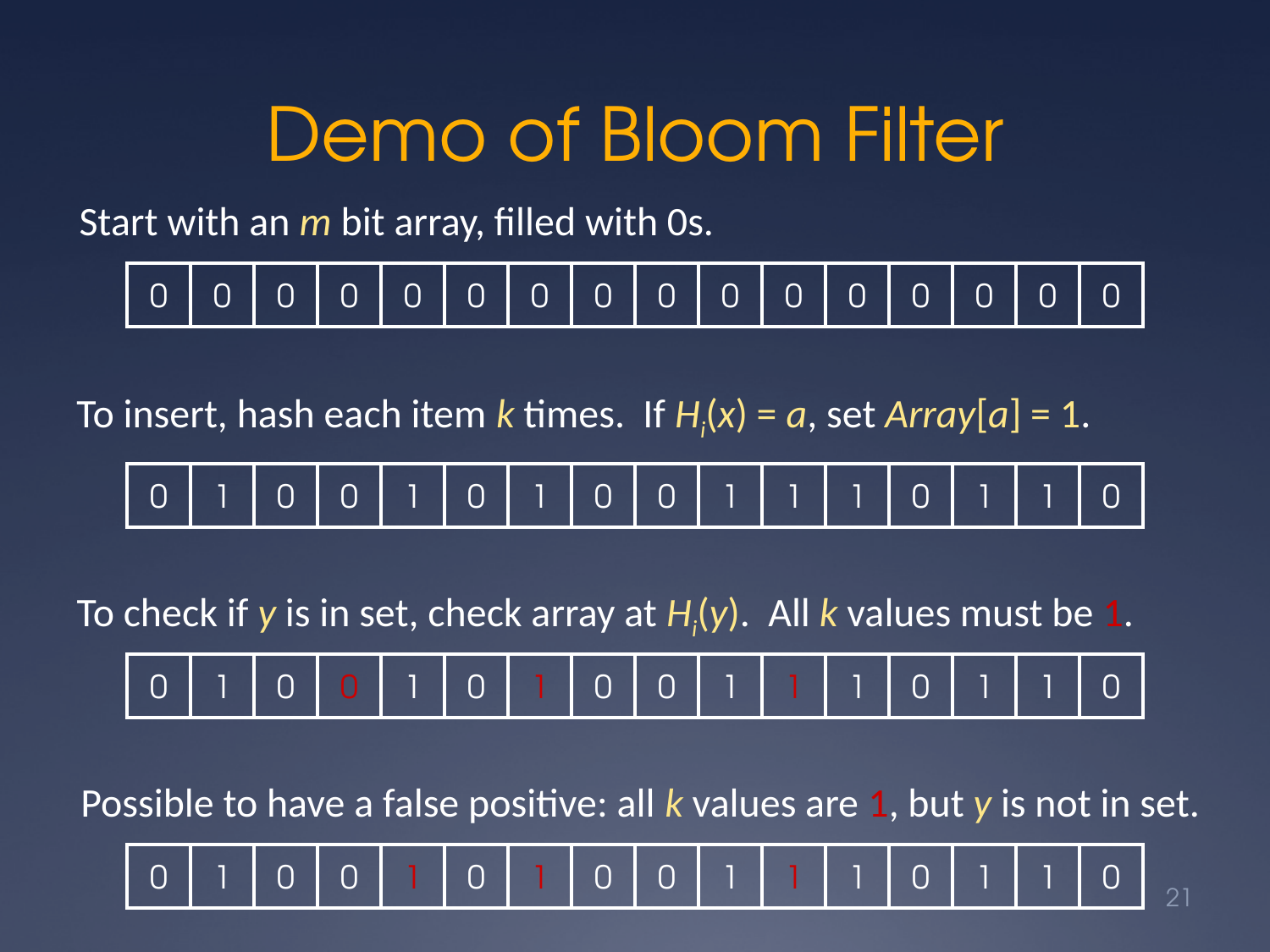

# Demo of Bloom Filter
Start with an m bit array, filled with 0s.
0
0
0
0
0
0
0
0
0
0
0
0
0
0
0
0
To insert, hash each item k times.  If Hi(x) = a, set Array[a] = 1.
0
1
0
0
1
0
1
0
0
1
1
1
0
1
1
0
To check if y is in set, check array at Hi(y).  All k values must be 1.
0
1
0
0
1
0
1
0
0
1
1
1
0
1
1
0
Possible to have a false positive: all k values are 1, but y is not in set.
0
1
0
0
1
0
1
0
0
1
1
1
0
1
1
0
21